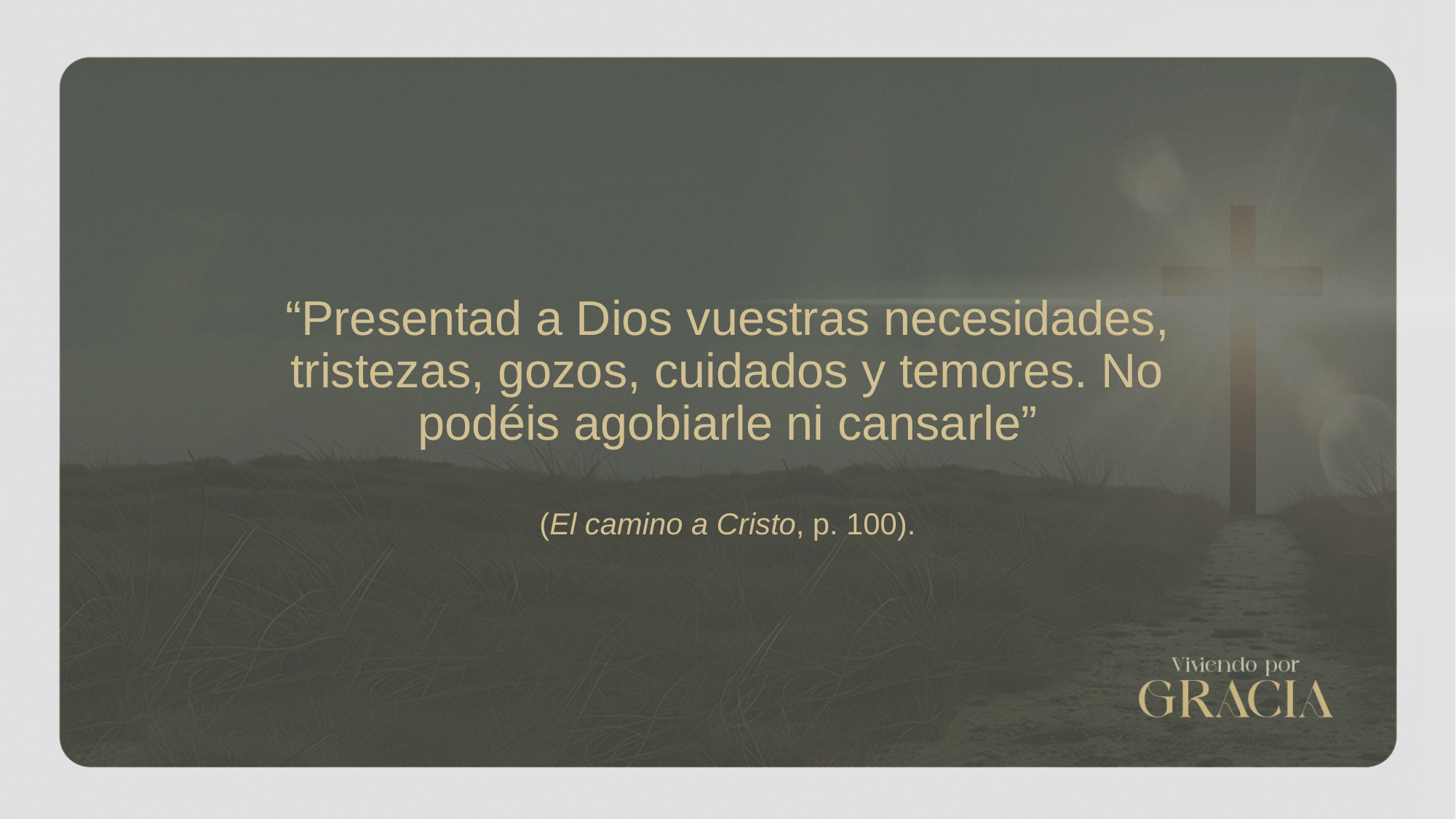

“Presentad a Dios vuestras necesidades, tristezas, gozos, cuidados y temores. No podéis agobiarle ni cansarle”
(El camino a Cristo, p. 100).